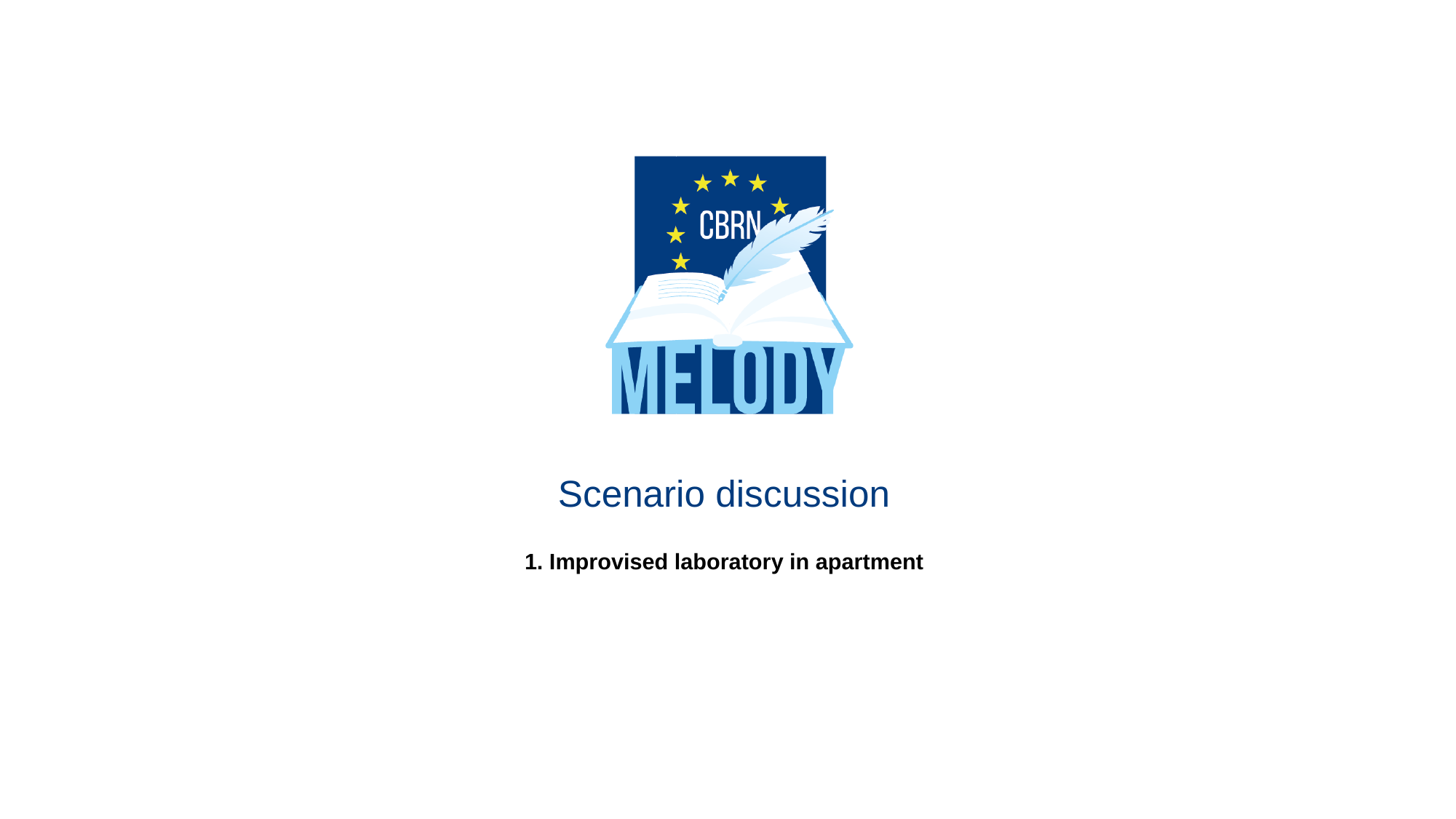

# Scenario discussion 1. Improvised laboratory in apartment